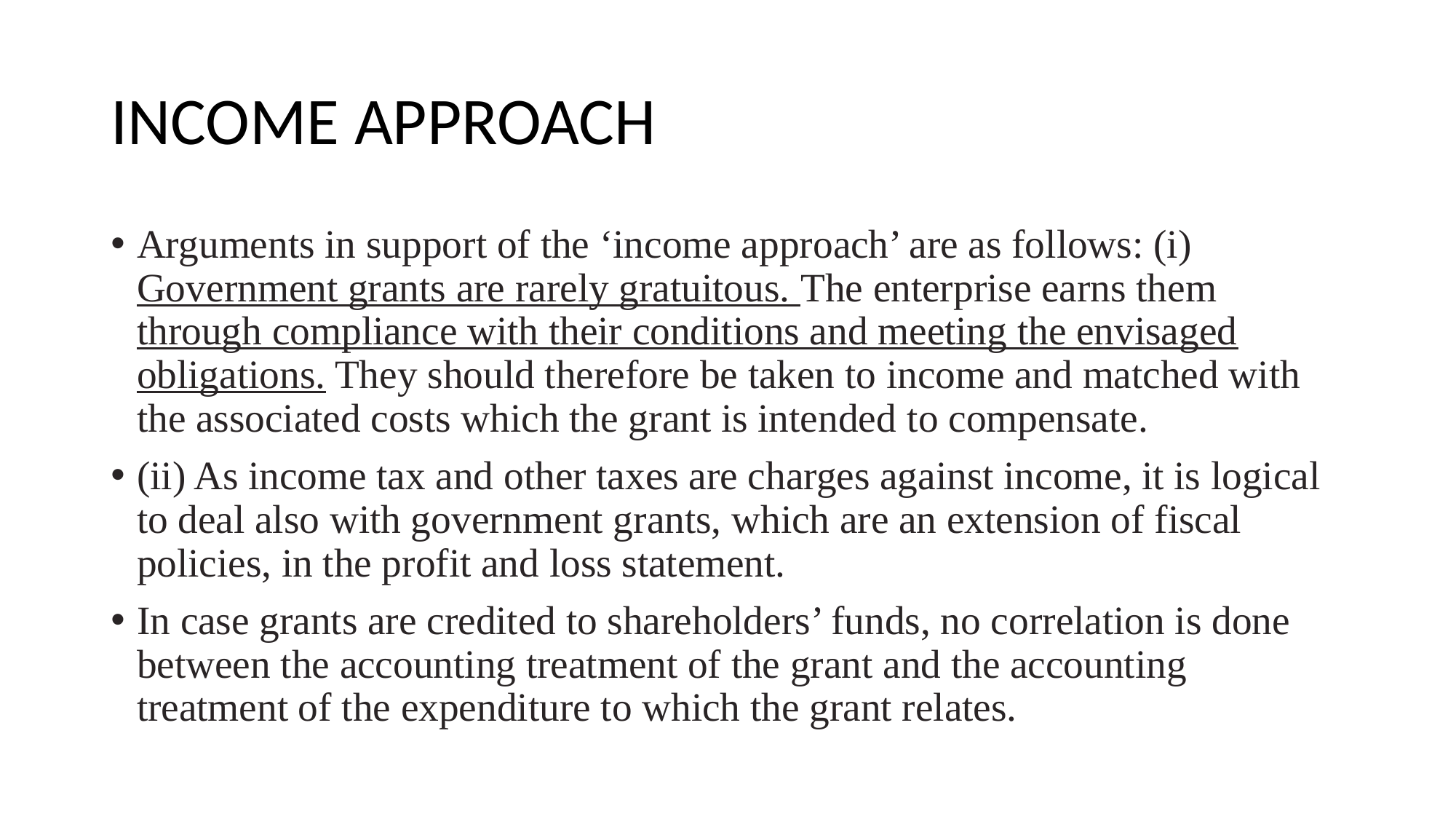

# INCOME APPROACH
Arguments in support of the ‘income approach’ are as follows: (i) Government grants are rarely gratuitous. The enterprise earns them through compliance with their conditions and meeting the envisaged obligations. They should therefore be taken to income and matched with the associated costs which the grant is intended to compensate.
(ii) As income tax and other taxes are charges against income, it is logical to deal also with government grants, which are an extension of fiscal policies, in the profit and loss statement.
In case grants are credited to shareholders’ funds, no correlation is done between the accounting treatment of the grant and the accounting treatment of the expenditure to which the grant relates.